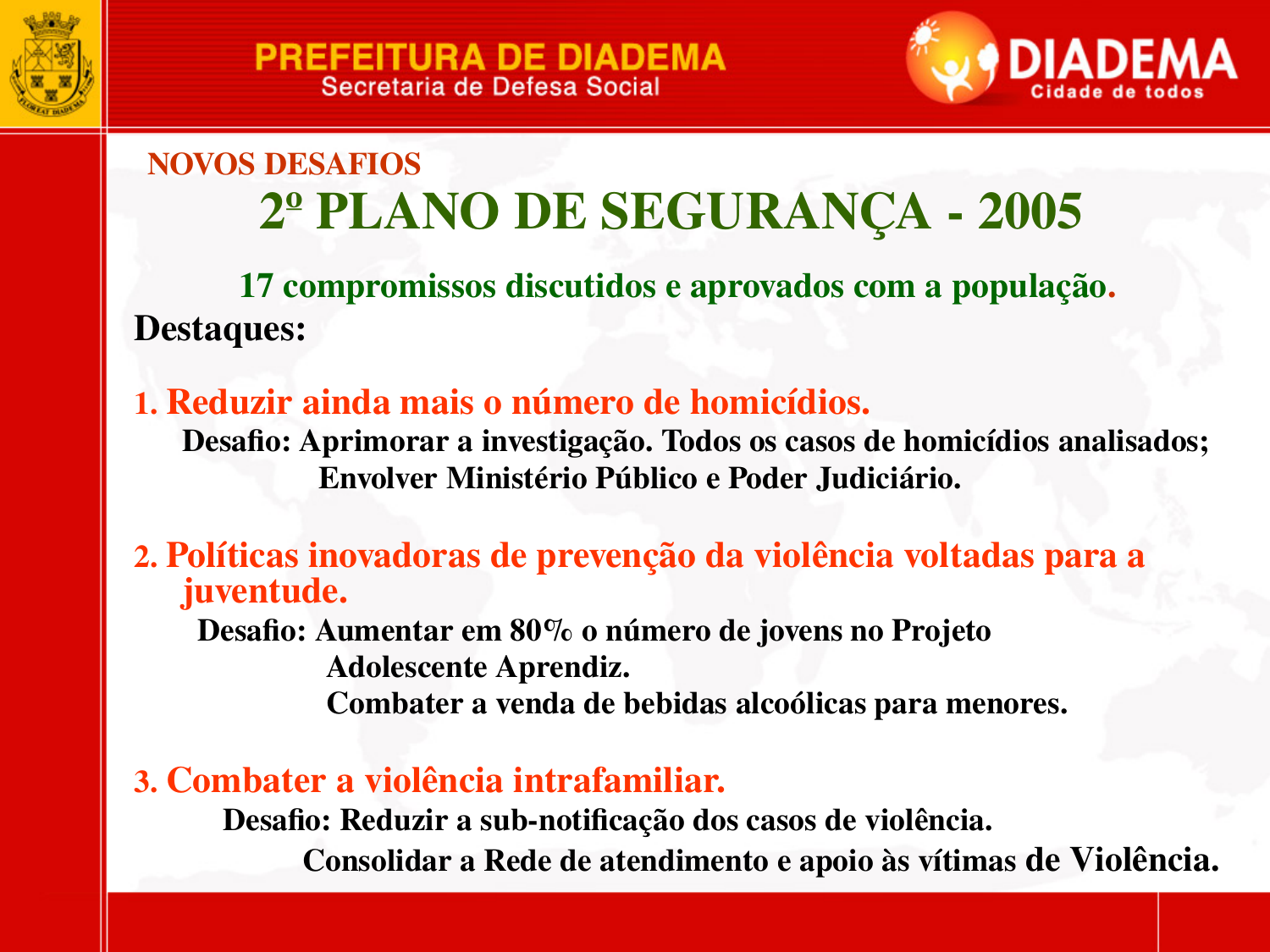

# NOVOS DESAFIOS
2º PLANO DE SEGURANÇA - 2005
17 compromissos discutidos e aprovados com a população.
Destaques:

1. Reduzir ainda mais o número de homicídios.
      Desafio: Aprimorar a investigação. Todos os casos de homicídios analisados;
               Envolver Ministério Público e Poder Judiciário.

2. Políticas inovadoras de prevenção da violência voltadas para a juventude.
Desafio: Aumentar em 80% o número de jovens no Projeto
                Adolescente Aprendiz.
                Combater a venda de bebidas alcoólicas para menores.

3. Combater a violência intrafamiliar.
           Desafio: Reduzir a sub-notificação dos casos de violência.
             Consolidar a Rede de atendimento e apoio às vítimas de Violência.